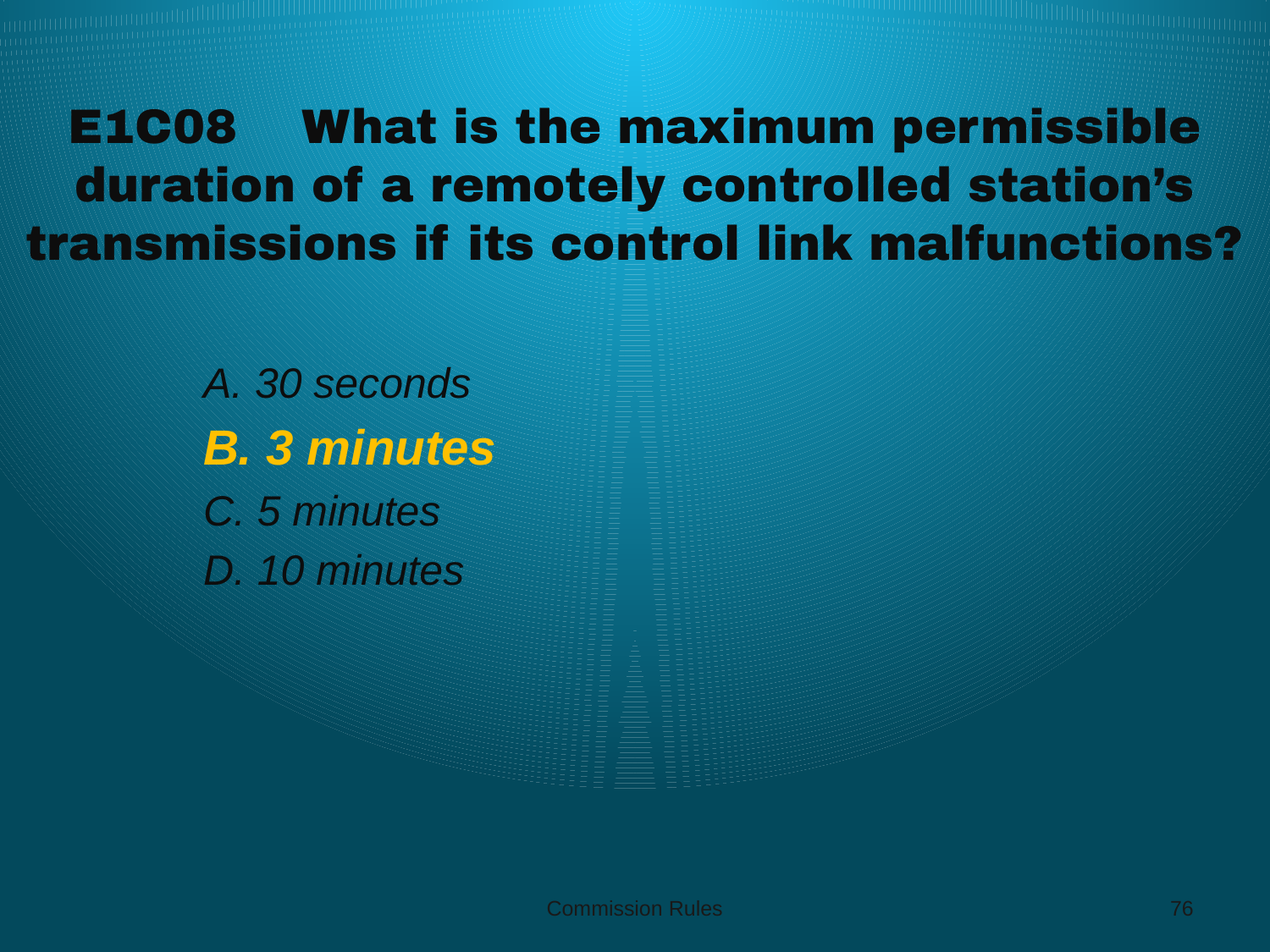

# E1C08    What is the maximum permissible duration of a remotely controlled station’s transmissions if its control link malfunctions?
A. 30 seconds
B. 3 minutes
C. 5 minutes
D. 10 minutes

Commission Rules
76